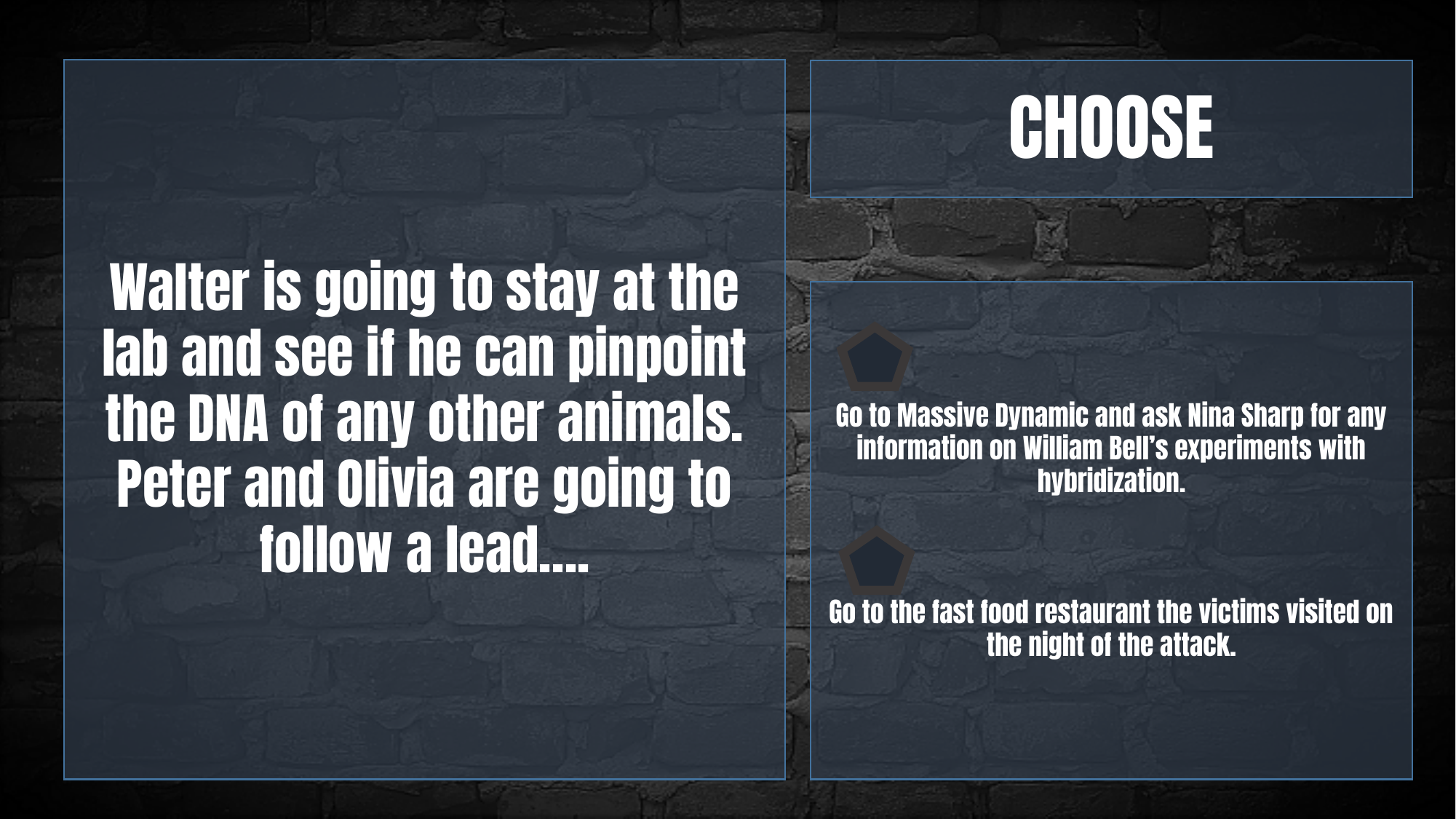

Walter is going to stay at the lab and see if he can pinpoint the DNA of any other animals. Peter and Olivia are going to follow a lead….
CHOOSE
Go to Massive Dynamic and ask Nina Sharp for any information on William Bell’s experiments with hybridization.

Go to the fast food restaurant the victims visited on the night of the attack.